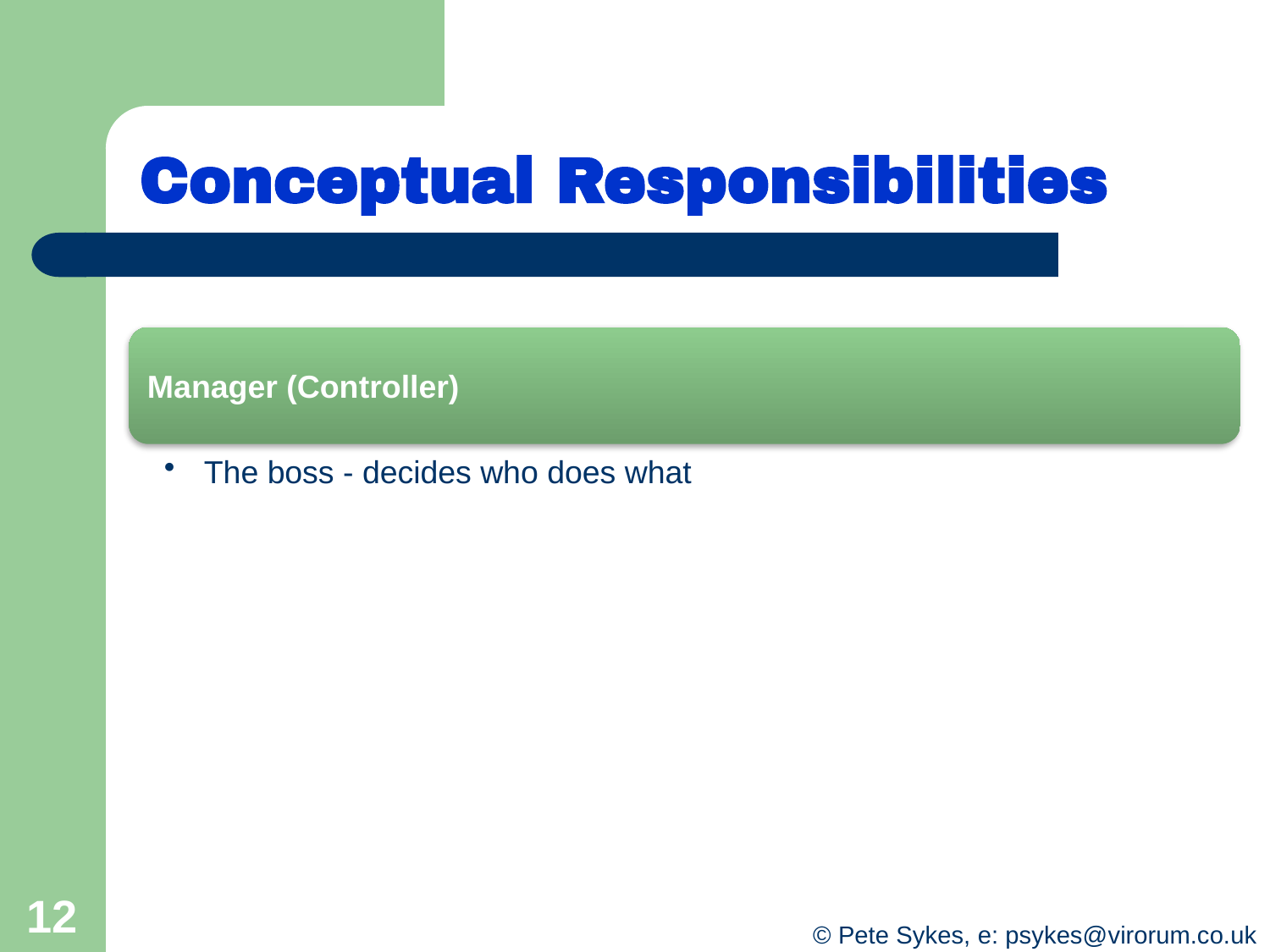

# Conceptual Responsibilities
Manager (Controller)
The boss - decides who does what
12
© Pete Sykes, e: psykes@virorum.co.uk